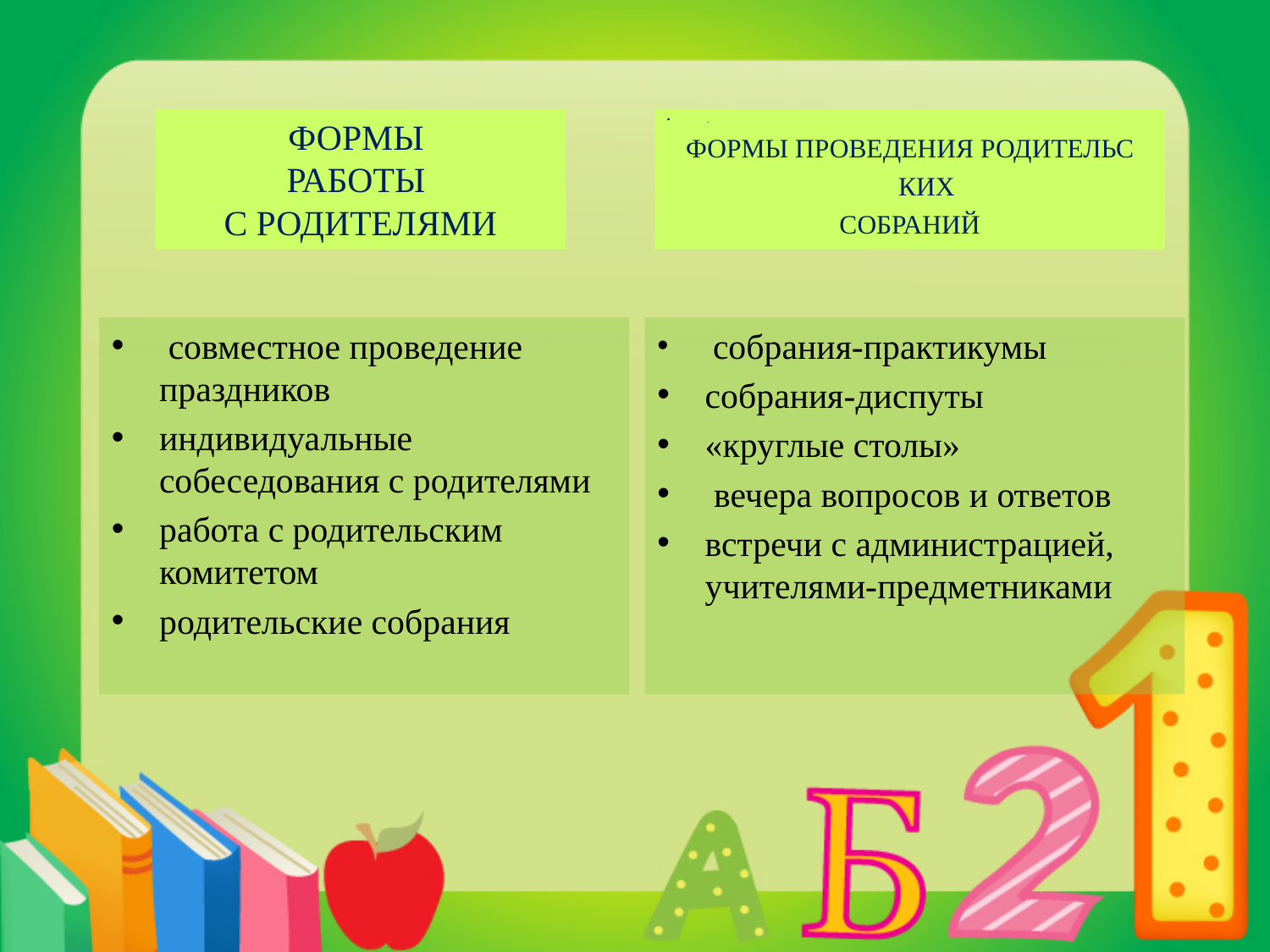

ФОРМЫ
РАБОТЫ
С РОДИТЕЛЯМИ
.
ФОРМЫ ПРОВЕДЕНИЯ РОДИТЕЛЬС КИХ
СОБРАНИЙ
 совместное проведение праздников
индивидуальные собеседования с родителями
работа с родительским комитетом
родительские собрания
 собрания-практикумы
собрания-диспуты
«круглые столы»
 вечера вопросов и ответов
встречи с администрацией, учителями-предметниками